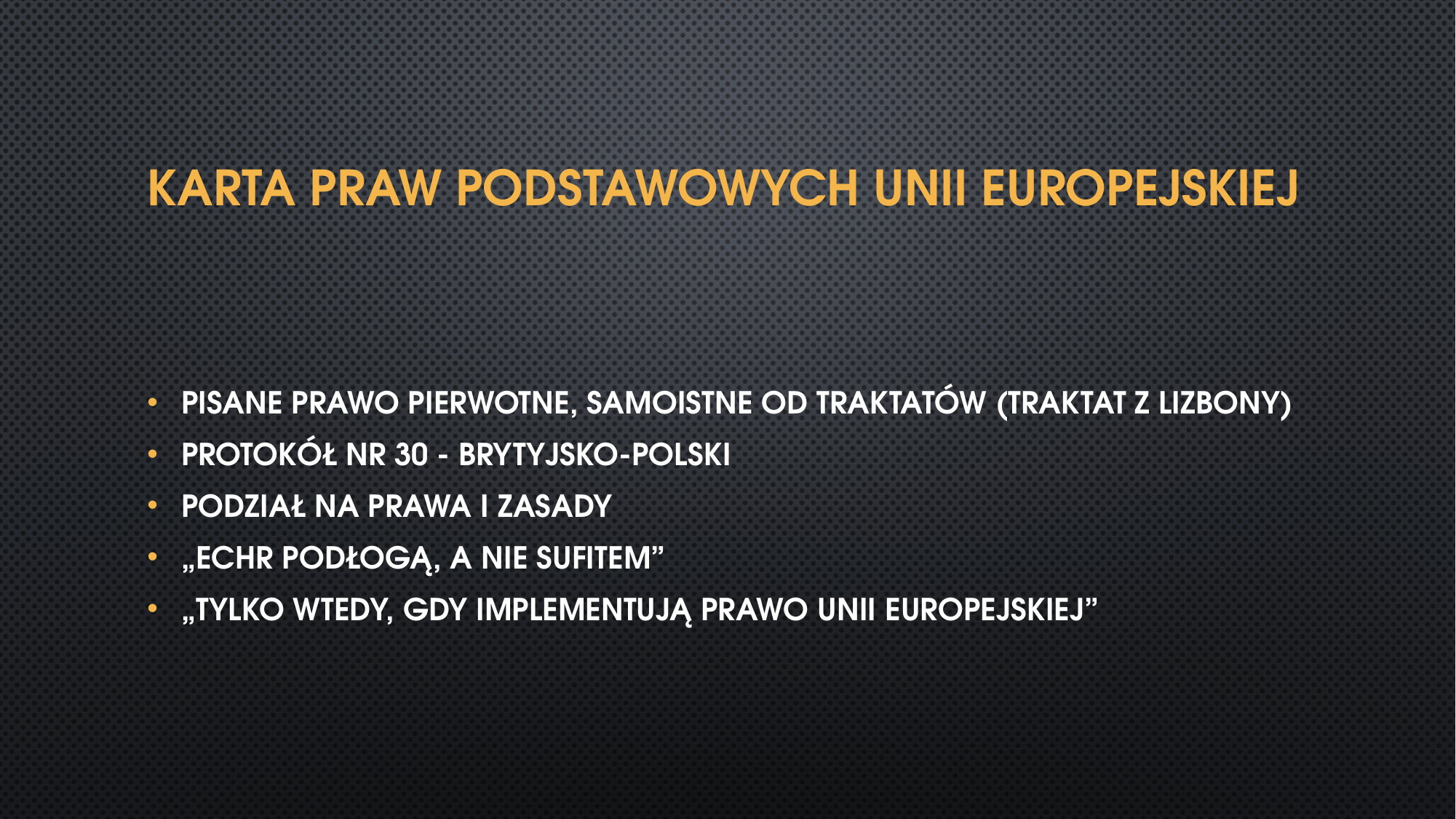

# KARTA PRAW PODSTAWOWYCH UNII EUROPEJSKIEJ
PISANE PRAWO PIERWOTNE, SAMOISTNE OD TRAKTATÓW (TRAKTAT Z LIZBONY)
PROTOKÓŁ nr 30 - BRYTYJSKO-POLSKI
PODZIAŁ NA PRAWA I ZASADY
„ECHR PODŁOGĄ, A NIE SUFITEM”
„TYLKO WTEDY, GDY IMPLEMENTUJĄ PRAWO UNII EUROPEJSKIEJ”